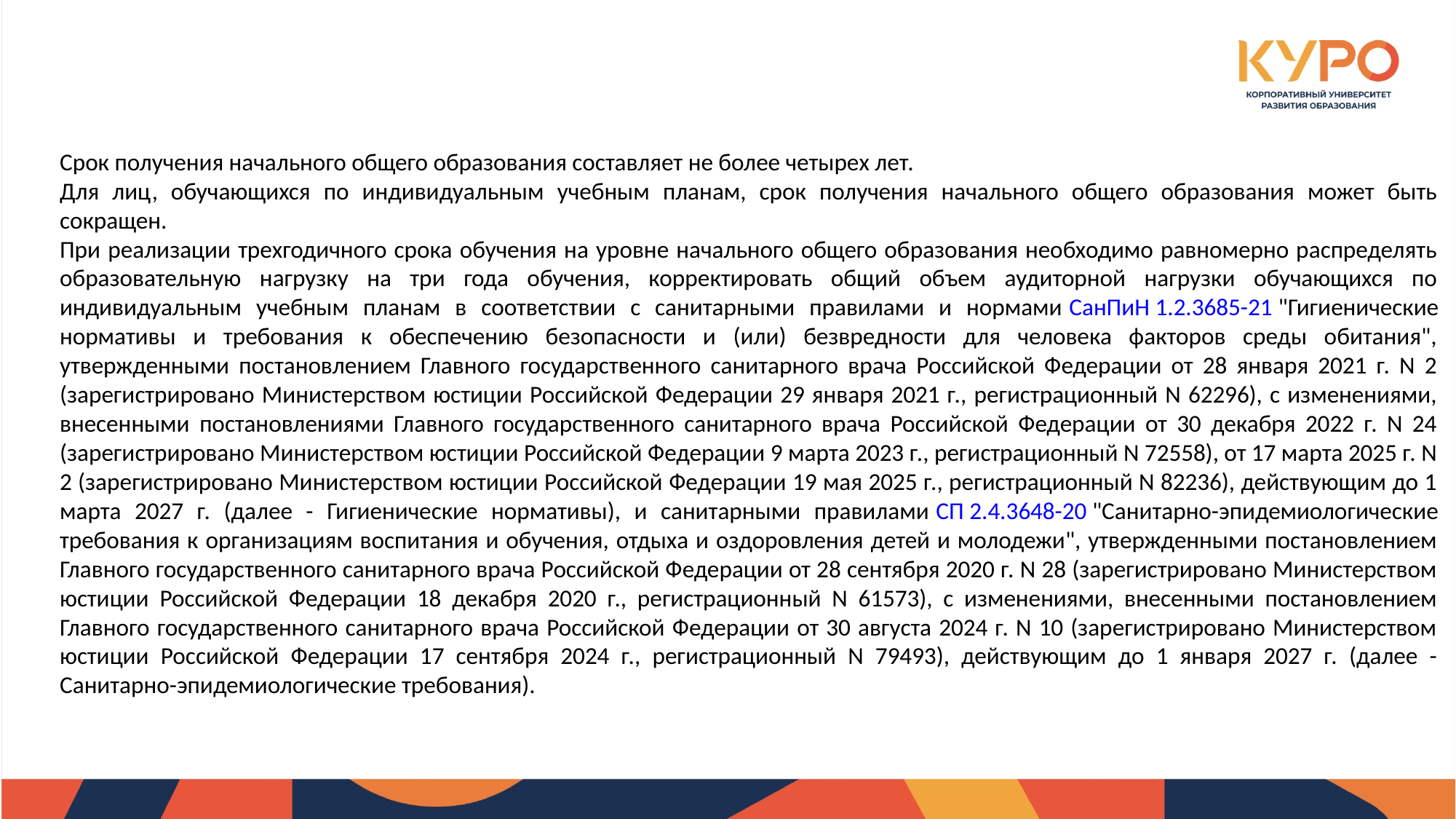

Срок получения начального общего образования составляет не более четырех лет.
Для лиц, обучающихся по индивидуальным учебным планам, срок получения начального общего образования может быть сокращен.
При реализации трехгодичного срока обучения на уровне начального общего образования необходимо равномерно распределять образовательную нагрузку на три года обучения, корректировать общий объем аудиторной нагрузки обучающихся по индивидуальным учебным планам в соответствии с санитарными правилами и нормами СанПиН 1.2.3685-21 "Гигиенические нормативы и требования к обеспечению безопасности и (или) безвредности для человека факторов среды обитания", утвержденными постановлением Главного государственного санитарного врача Российской Федерации от 28 января 2021 г. N 2 (зарегистрировано Министерством юстиции Российской Федерации 29 января 2021 г., регистрационный N 62296), с изменениями, внесенными постановлениями Главного государственного санитарного врача Российской Федерации от 30 декабря 2022 г. N 24 (зарегистрировано Министерством юстиции Российской Федерации 9 марта 2023 г., регистрационный N 72558), от 17 марта 2025 г. N 2 (зарегистрировано Министерством юстиции Российской Федерации 19 мая 2025 г., регистрационный N 82236), действующим до 1 марта 2027 г. (далее - Гигиенические нормативы), и санитарными правилами СП 2.4.3648-20 "Санитарно-эпидемиологические требования к организациям воспитания и обучения, отдыха и оздоровления детей и молодежи", утвержденными постановлением Главного государственного санитарного врача Российской Федерации от 28 сентября 2020 г. N 28 (зарегистрировано Министерством юстиции Российской Федерации 18 декабря 2020 г., регистрационный N 61573), с изменениями, внесенными постановлением Главного государственного санитарного врача Российской Федерации от 30 августа 2024 г. N 10 (зарегистрировано Министерством юстиции Российской Федерации 17 сентября 2024 г., регистрационный N 79493), действующим до 1 января 2027 г. (далее - Санитарно-эпидемиологические требования).